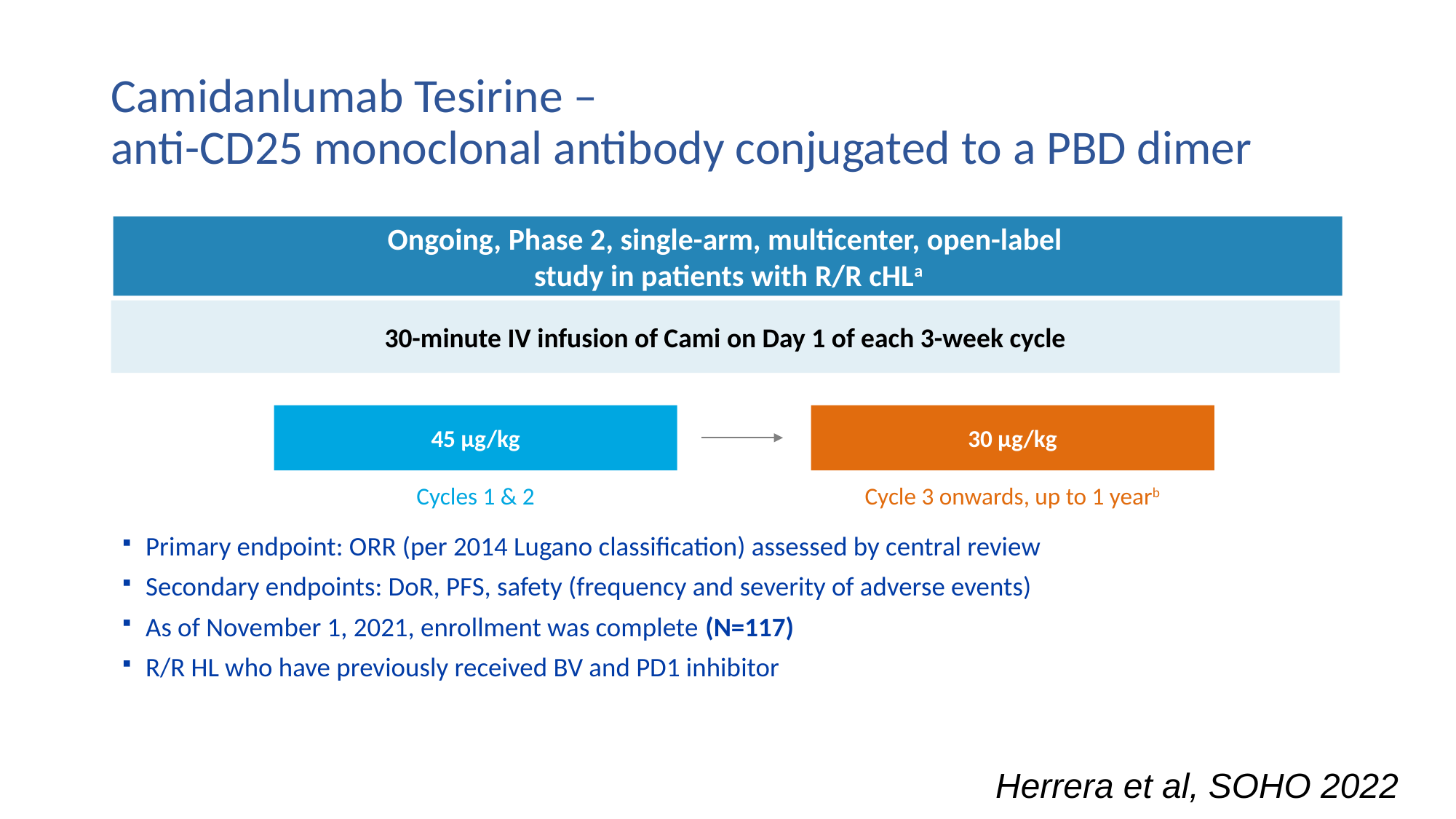

# Camidanlumab Tesirine – anti-CD25 monoclonal antibody conjugated to a PBD dimer
Ongoing, Phase 2, single-arm, multicenter, open-label
study in patients with R/R cHLa
30-minute IV infusion of Cami on Day 1 of each 3-week cycle
45 µg/kg
30 µg/kg
Cycle 3 onwards, up to 1 yearb
Cycles 1 & 2

Primary endpoint: ORR (per 2014 Lugano classification) assessed by central review
Secondary endpoints: DoR, PFS, safety (frequency and severity of adverse events)
As of November 1, 2021, enrollment was complete (N=117)
R/R HL who have previously received BV and PD1 inhibitor

Herrera et al, SOHO 2022